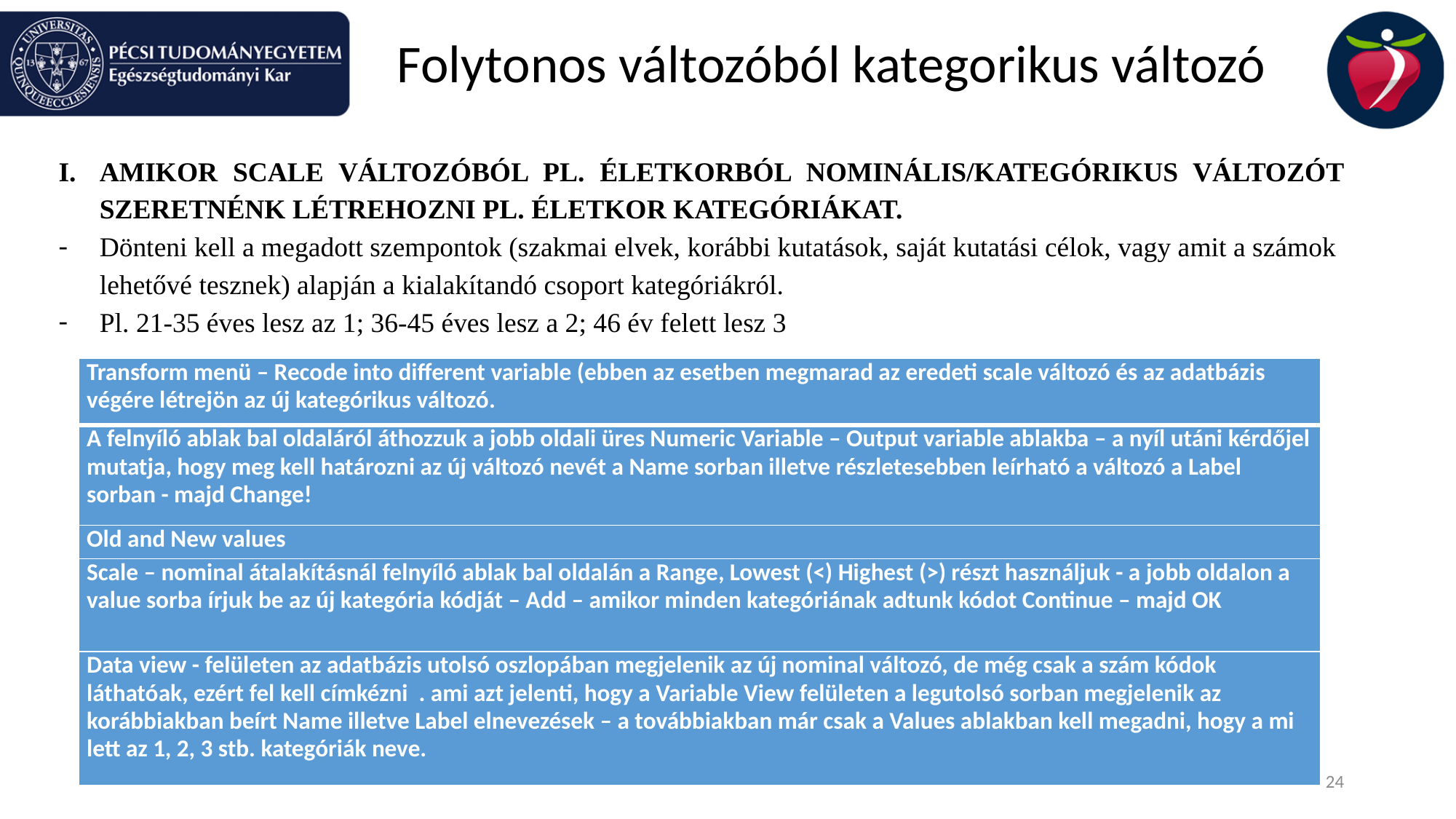

# Folytonos változóból kategorikus változó
AMIKOR SCALE VÁLTOZÓBÓL PL. ÉLETKORBÓL NOMINÁLIS/KATEGÓRIKUS VÁLTOZÓT SZERETNÉNK LÉTREHOZNI PL. ÉLETKOR KATEGÓRIÁKAT.
Dönteni kell a megadott szempontok (szakmai elvek, korábbi kutatások, saját kutatási célok, vagy amit a számok lehetővé tesznek) alapján a kialakítandó csoport kategóriákról.
Pl. 21-35 éves lesz az 1; 36-45 éves lesz a 2; 46 év felett lesz 3
| Transform menü – Recode into different variable (ebben az esetben megmarad az eredeti scale változó és az adatbázis végére létrejön az új kategórikus változó. |
| --- |
| A felnyíló ablak bal oldaláról áthozzuk a jobb oldali üres Numeric Variable – Output variable ablakba – a nyíl utáni kérdőjel mutatja, hogy meg kell határozni az új változó nevét a Name sorban illetve részletesebben leírható a változó a Label sorban - majd Change! |
| Old and New values |
| Scale – nominal átalakításnál felnyíló ablak bal oldalán a Range, Lowest (<) Highest (>) részt használjuk - a jobb oldalon a value sorba írjuk be az új kategória kódját – Add – amikor minden kategóriának adtunk kódot Continue – majd OK |
| Data view - felületen az adatbázis utolsó oszlopában megjelenik az új nominal változó, de még csak a szám kódok láthatóak, ezért fel kell címkézni . ami azt jelenti, hogy a Variable View felületen a legutolsó sorban megjelenik az korábbiakban beírt Name illetve Label elnevezések – a továbbiakban már csak a Values ablakban kell megadni, hogy a mi lett az 1, 2, 3 stb. kategóriák neve. |
24